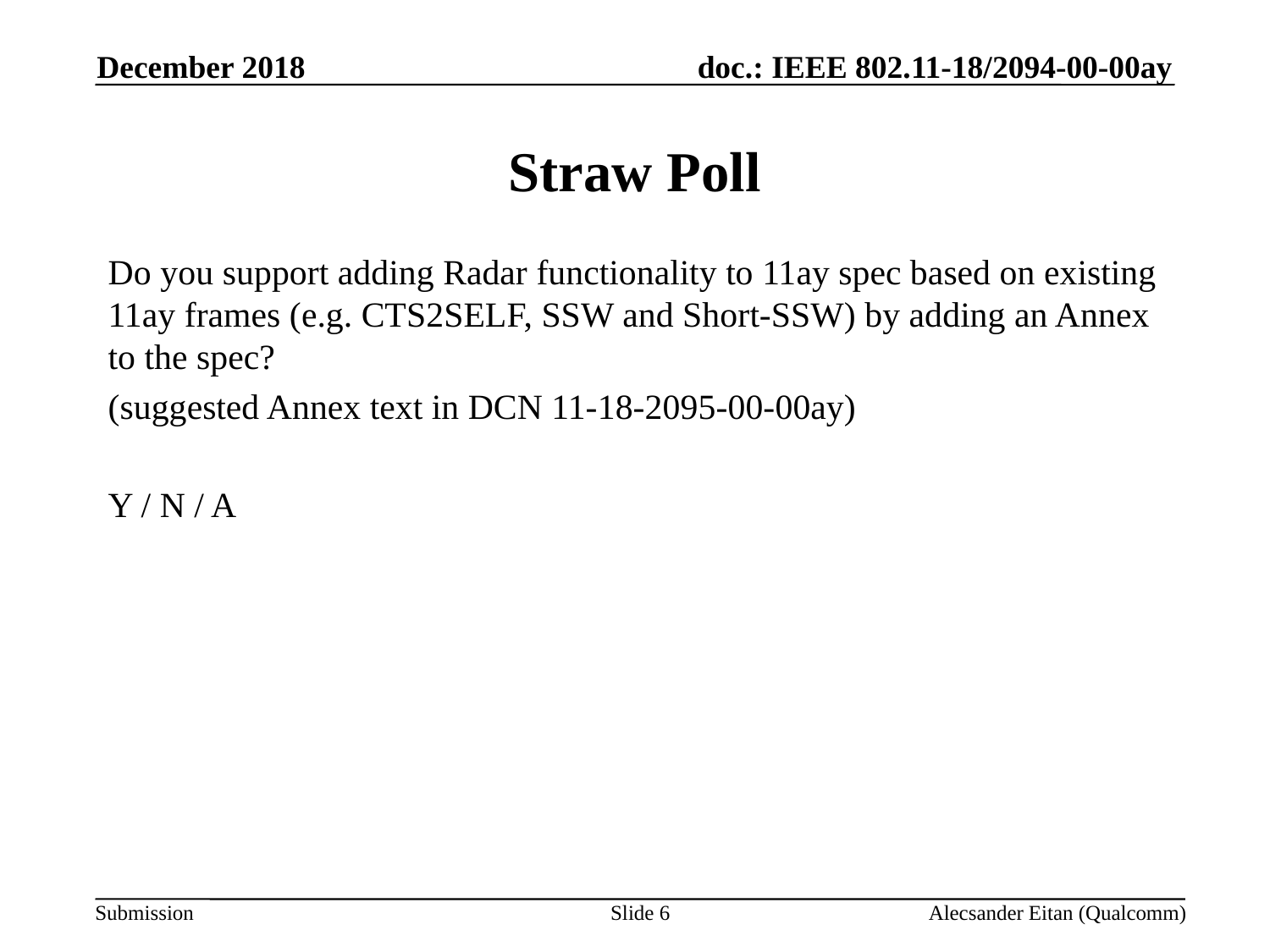

December 2018
# Straw Poll
Do you support adding Radar functionality to 11ay spec based on existing 11ay frames (e.g. CTS2SELF, SSW and Short-SSW) by adding an Annex to the spec?
(suggested Annex text in DCN 11-18-2095-00-00ay)

Y / N / A
Slide 6
Alecsander Eitan (Qualcomm)